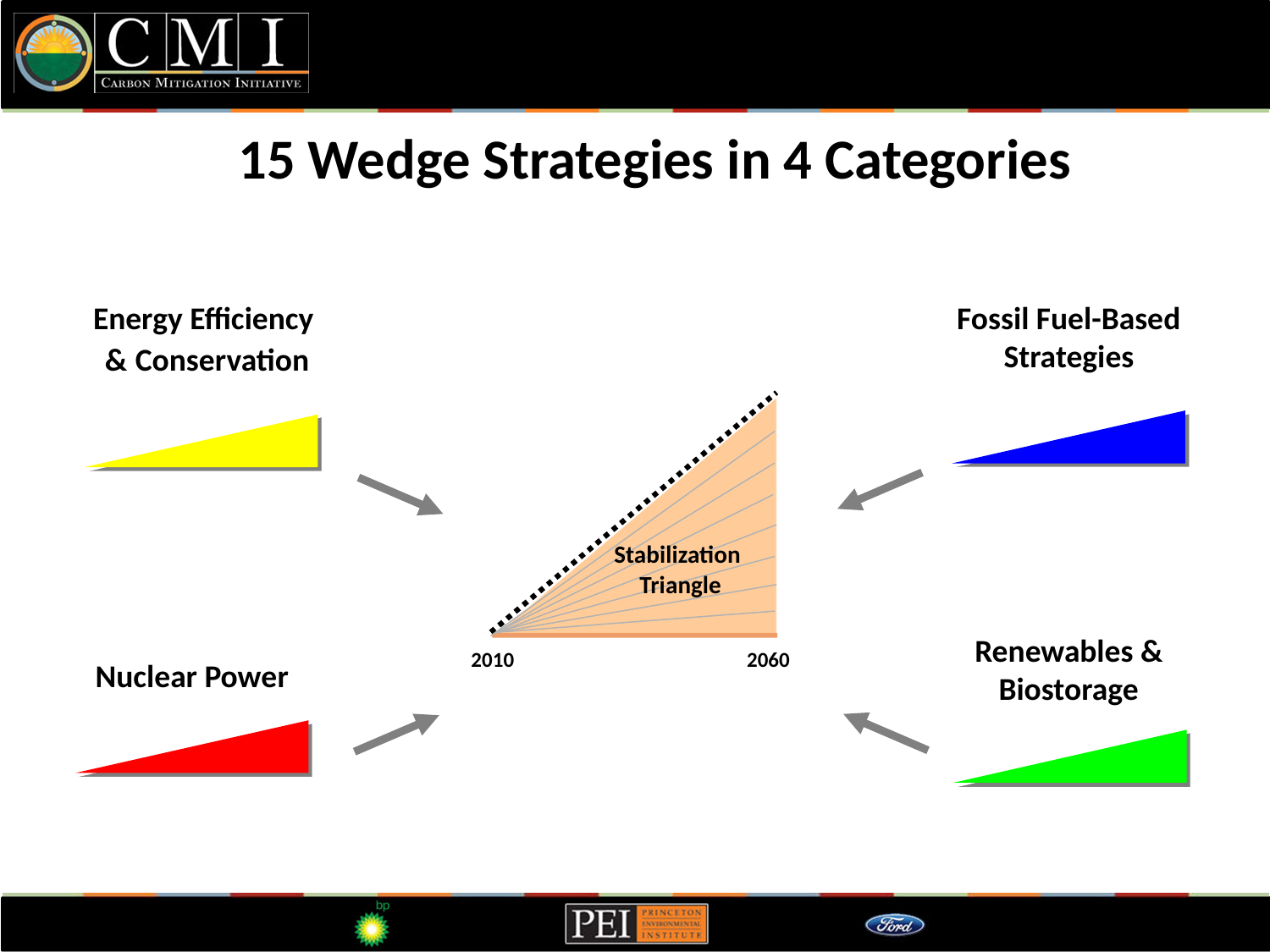

15 Wedge Strategies in 4 Categories

Fossil Fuel-Based Strategies
Energy Efficiency
& Conservation

Stabilization

Stabilization

 Triangle
 Triangle

Renewables & Biostorage

2010
2060
Nuclear Power